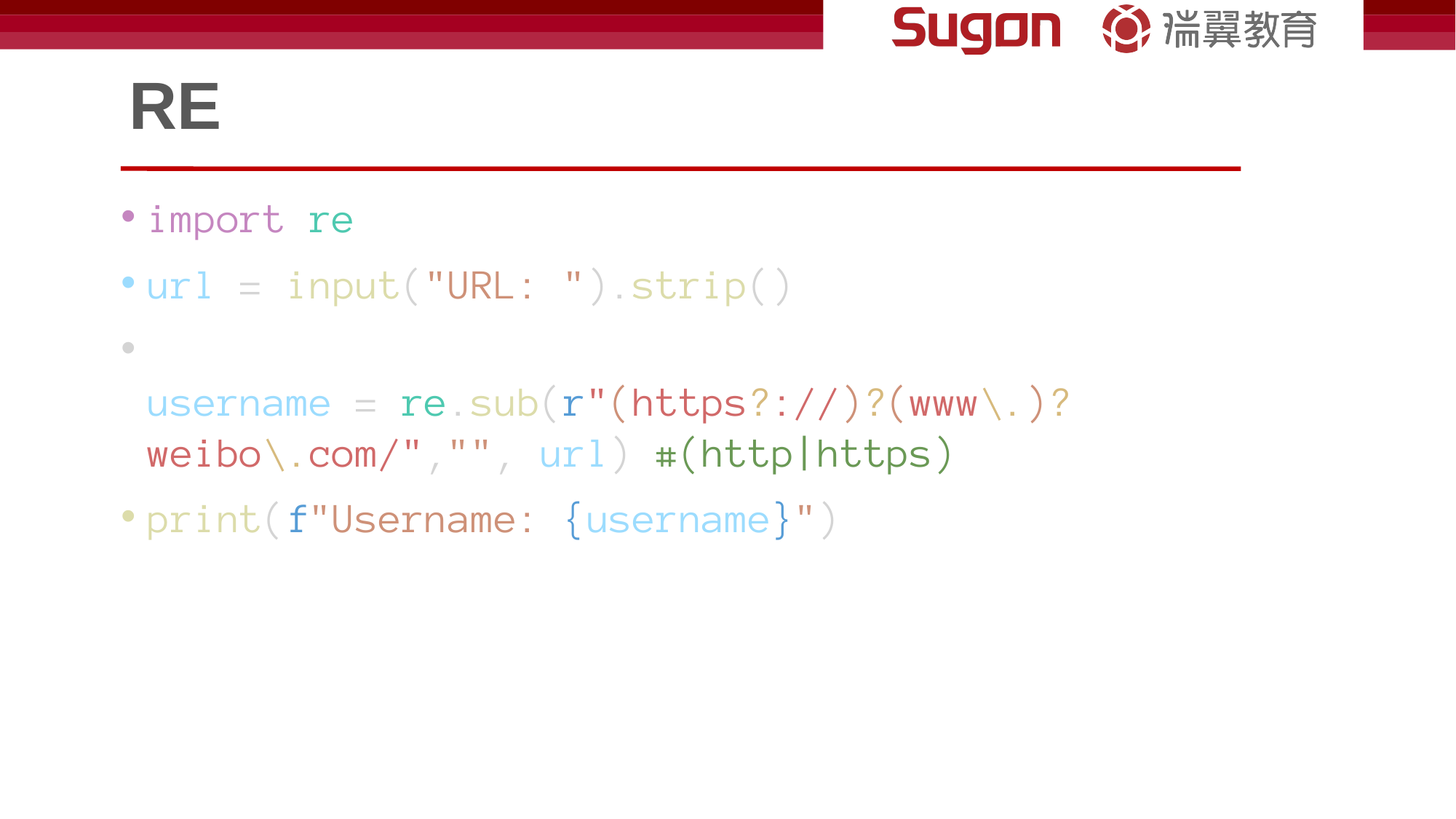

# RE
import re
url = input("URL: ").strip()
username = re.sub(r"(https?://)?(www\.)?weibo\.com/","", url) #(http|https)
print(f"Username: {username}")